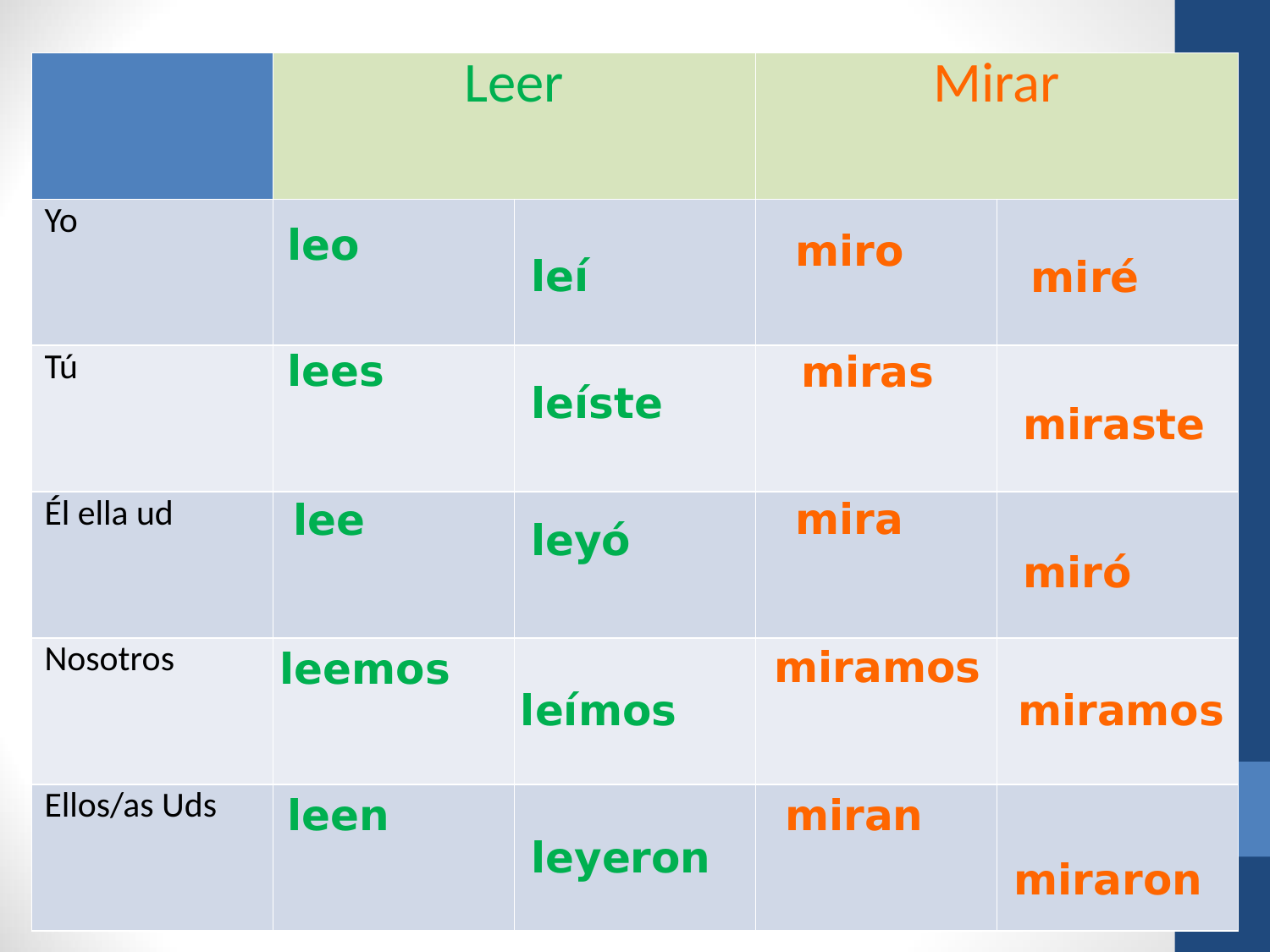

|  | Leer |  | Mirar |  |
| --- | --- | --- | --- | --- |
| Yo |  |  |  |  |
| Tú |  |  |  |  |
| Él ella ud |  |  |  |  |
| Nosotros |  |  |  |  |
| Ellos/as Uds |  |  |  |  |
leo
miro
leí
miré
lees
miras
leíste
miraste
mira
lee
leyó
miró
miramos
leemos
leímos
miramos
leen
miran
leyeron
miraron